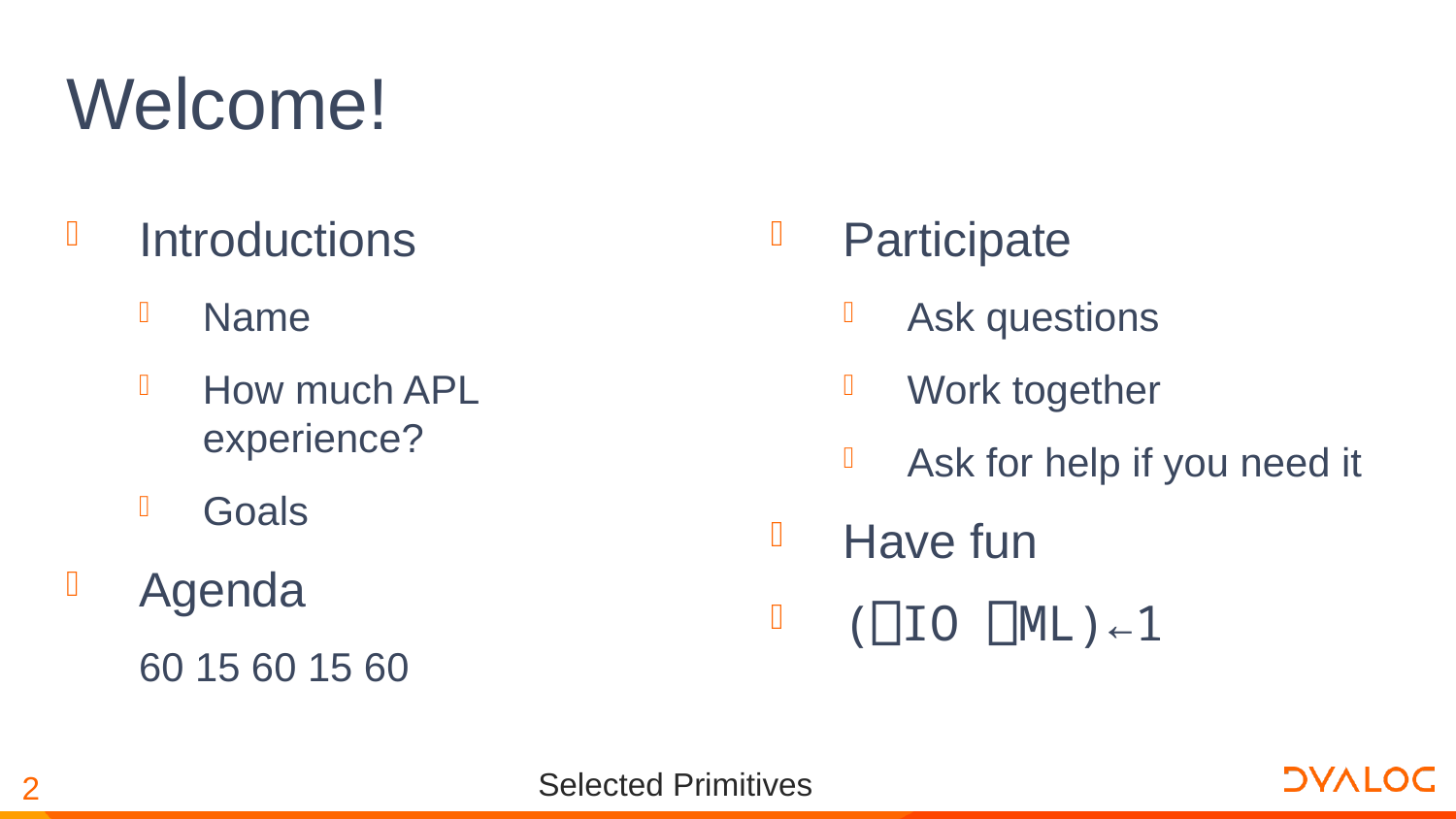

# Welcome!
Introductions
Name
How much APL experience?
Goals
Agenda
60 15 60 15 60

Participate
Ask questions
Work together
Ask for help if you need it
Have fun
(⎕IO ⎕ML)←1